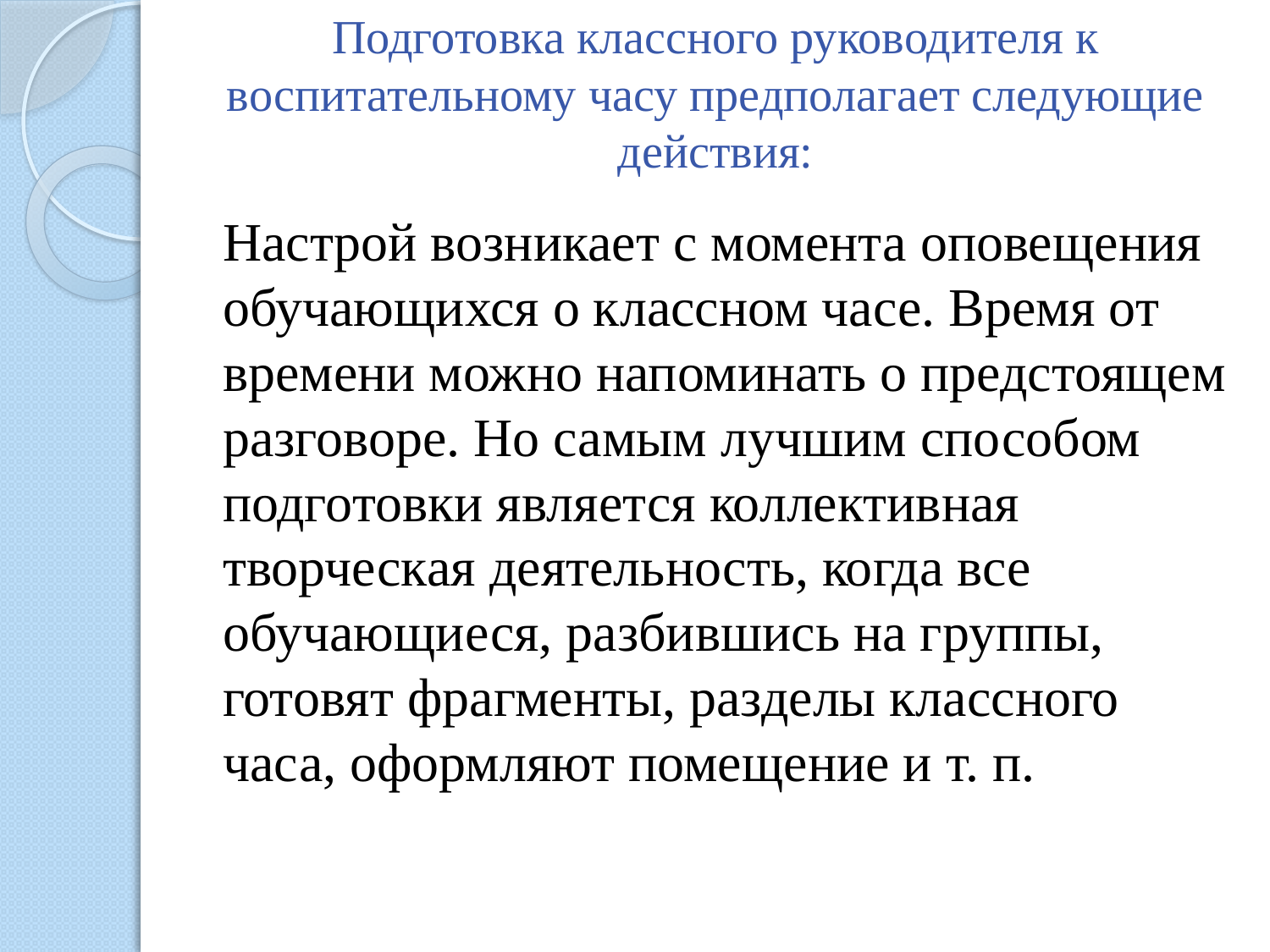

# Подготовка классного руководителя к воспитательному часу предполагает следующие действия:
	Настрой возникает с момента оповещения обучающихся о классном часе. Время от времени можно напоминать о предстоящем разговоре. Но самым лучшим способом подготовки является коллективная творческая деятельность, когда все обучающиеся, разбившись на группы, готовят фрагменты, разделы классного часа, оформляют помещение и т. п.